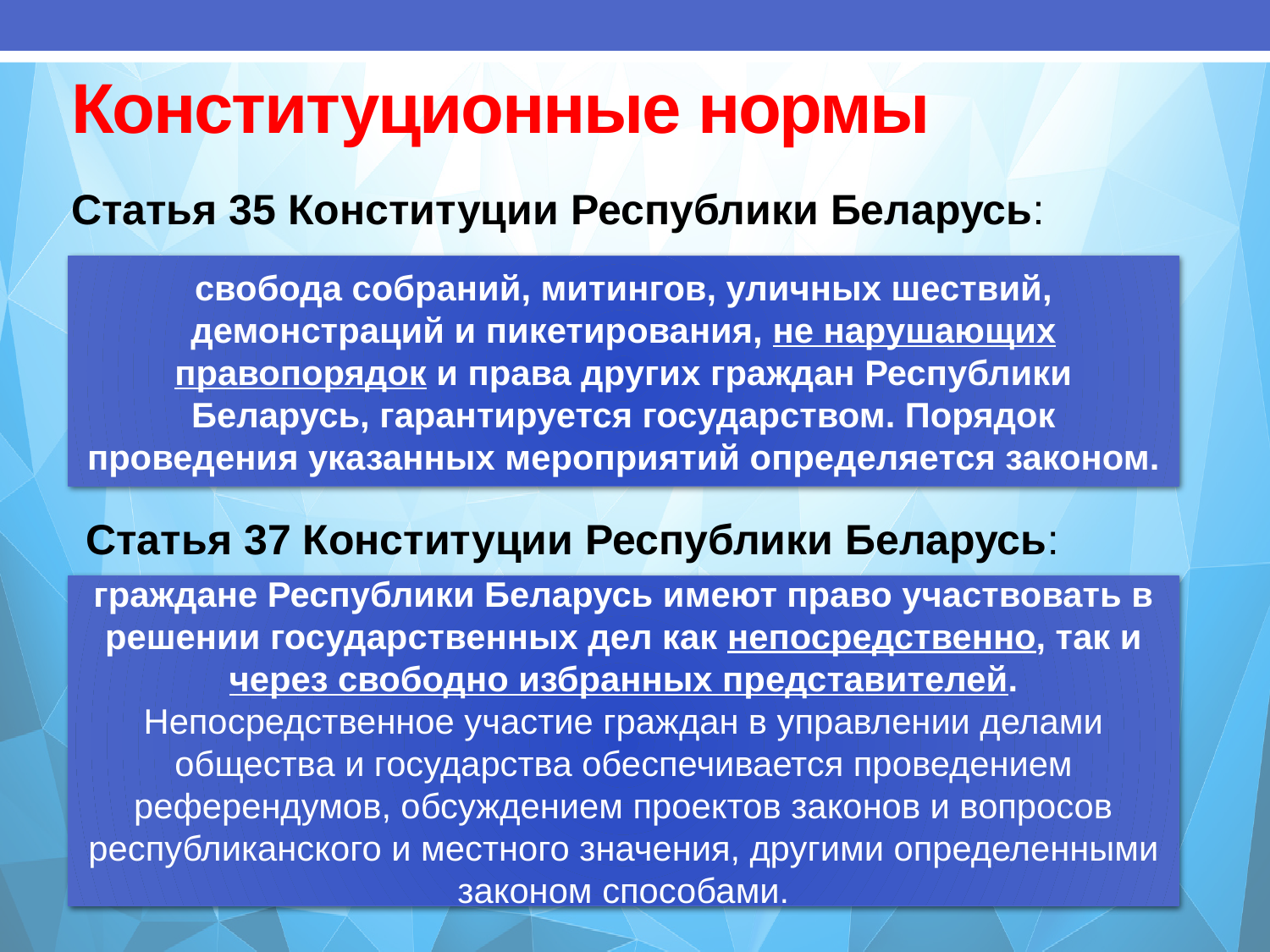

# Конституционные нормы
Статья 35 Конституции Республики Беларусь:

свобода собраний, митингов, уличных шествий, демонстраций и пикетирования, не нарушающих правопорядок и права других граждан Республики Беларусь, гарантируется государством. Порядок проведения указанных мероприятий определяется законом.
Статья 37 Конституции Республики Беларусь:
граждане Республики Беларусь имеют право участвовать в решении государственных дел как непосредственно, так и через свободно избранных представителей. Непосредственное участие граждан в управлении делами общества и государства обеспечивается проведением референдумов, обсуждением проектов законов и вопросов республиканского и местного значения, другими определенными законом способами.